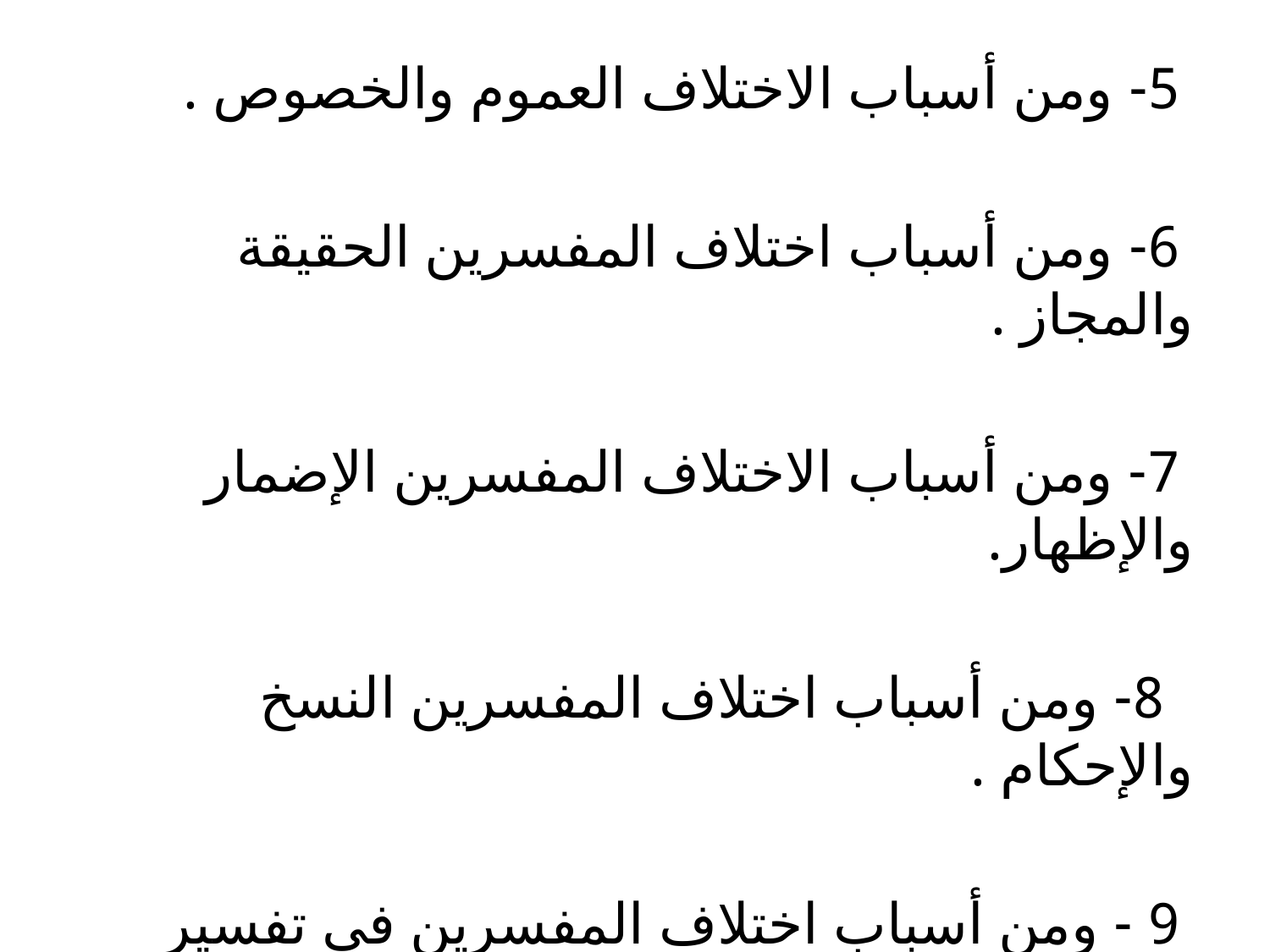

5- ومن أسباب الاختلاف العموم والخصوص .

 6- ومن أسباب اختلاف المفسرين الحقيقة والمجاز .

 7- ومن أسباب الاختلاف المفسرين الإضمار والإظهار.

  8- ومن أسباب اختلاف المفسرين النسخ والإحكام .

 9 - ومن أسباب اختلاف المفسرين في تفسير الآية .